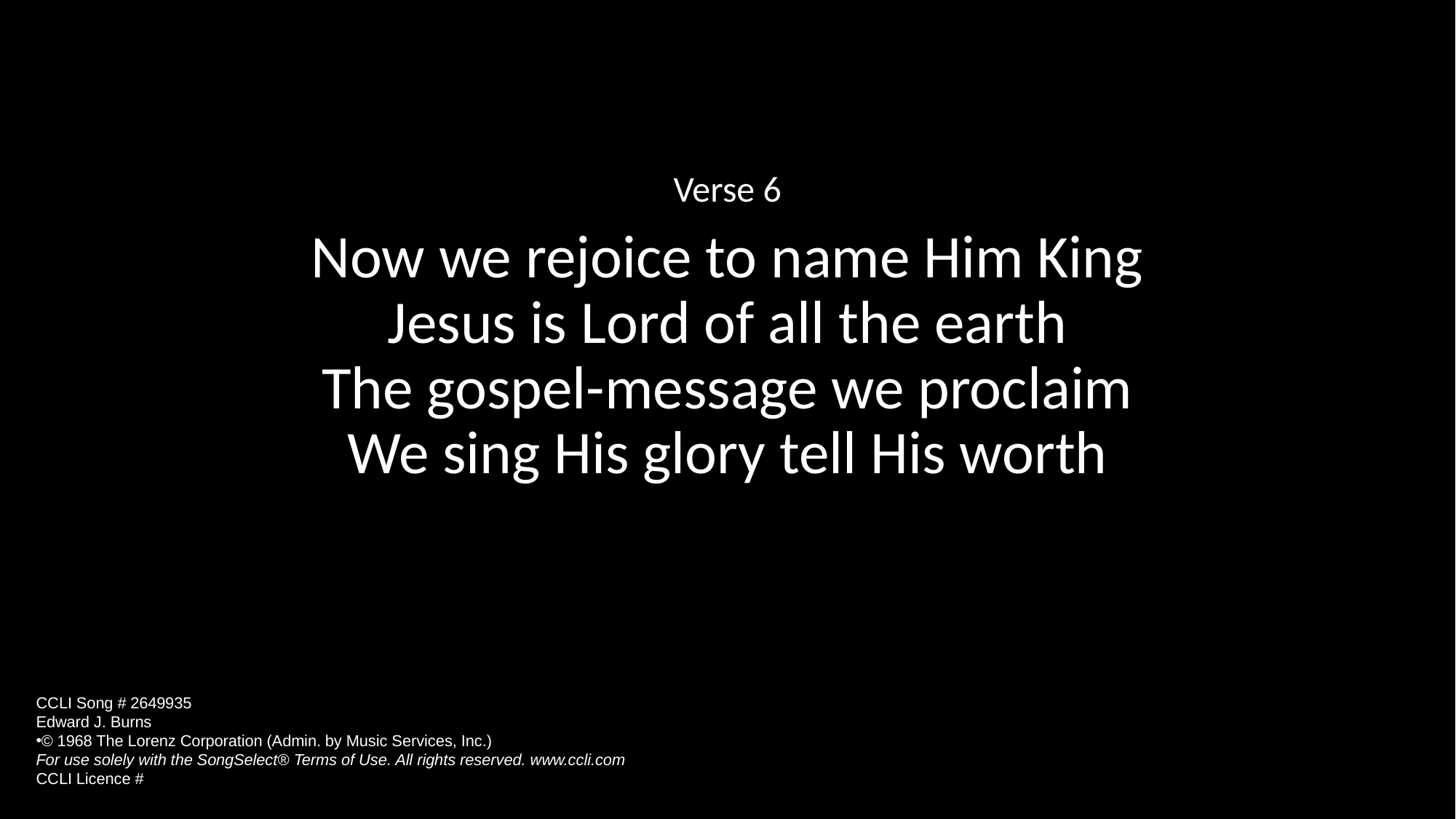

Verse 6
Now we rejoice to name Him King
Jesus is Lord of all the earth
The gospel-message we proclaim
We sing His glory tell His worth

CCLI Song # 2649935
Edward J. Burns
© 1968 The Lorenz Corporation (Admin. by Music Services, Inc.)
For use solely with the SongSelect® Terms of Use. All rights reserved. www.ccli.com
CCLI Licence #